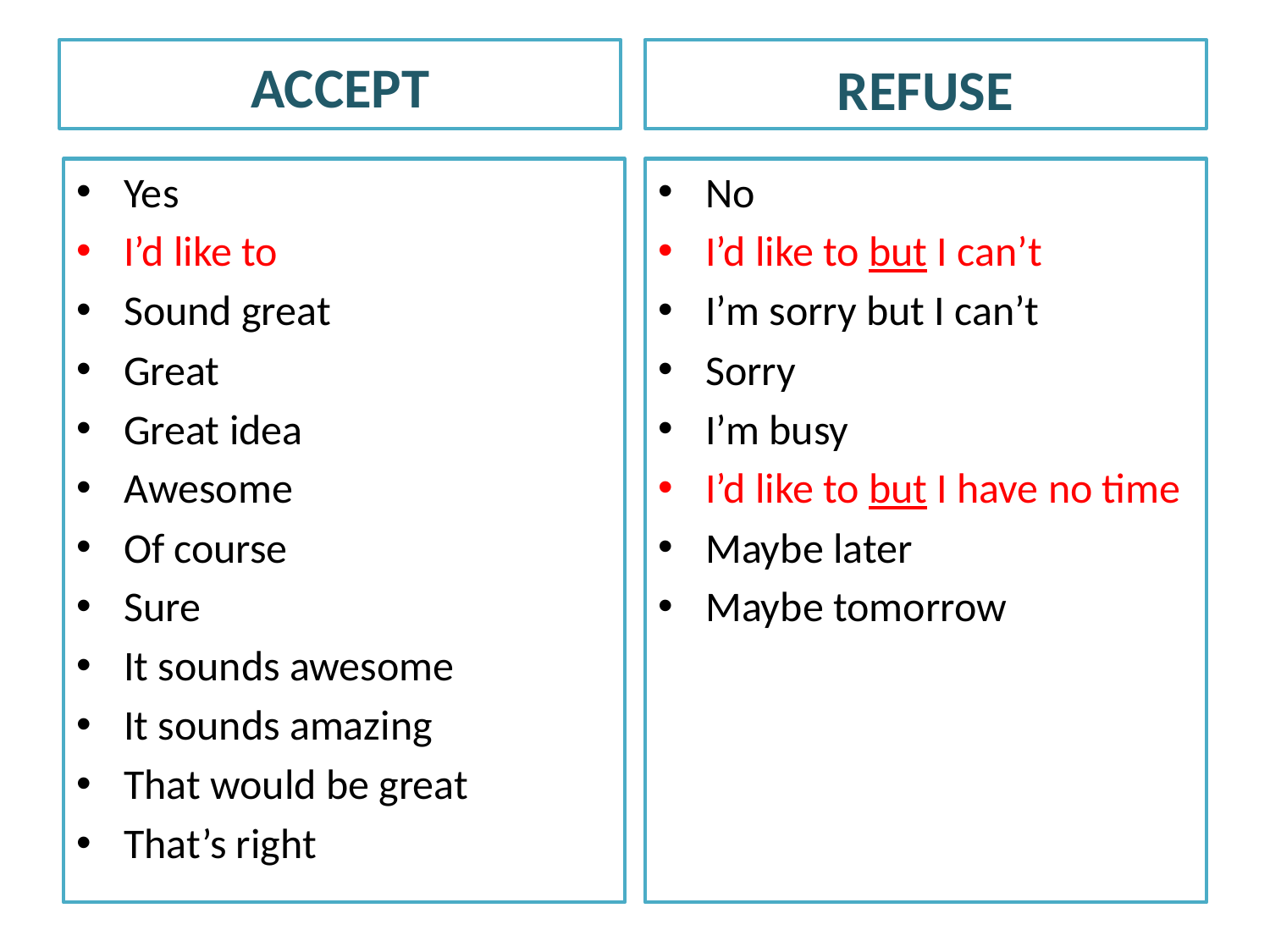

ACCEPT
REFUSE
Yes
I’d like to
Sound great
Great
Great idea
Awesome
Of course
Sure
It sounds awesome
It sounds amazing
That would be great
That’s right
No
I’d like to but I can’t
I’m sorry but I can’t
Sorry
I’m busy
I’d like to but I have no time
Maybe later
Maybe tomorrow